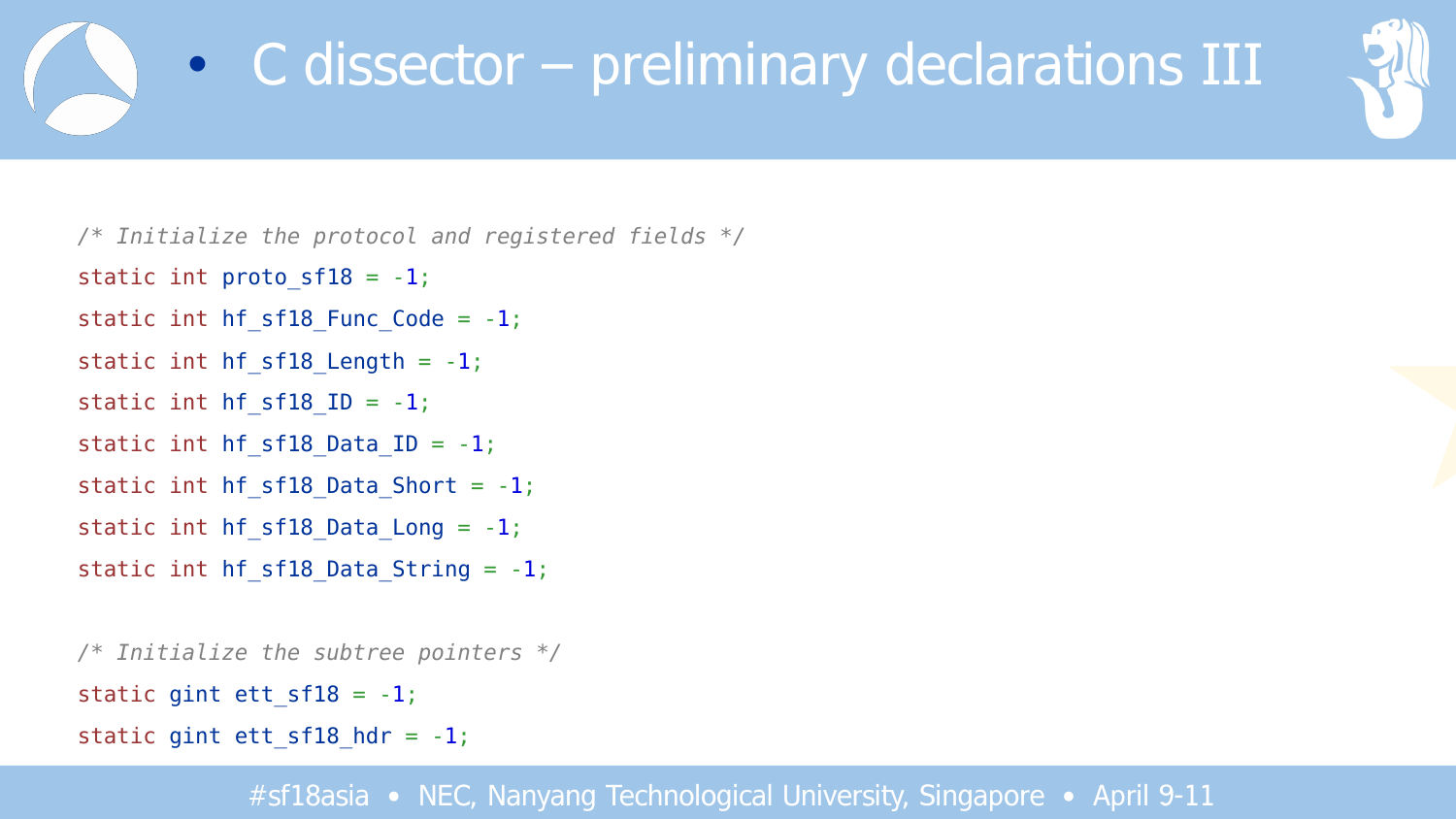

C dissector – preliminary declarations III

/* Initialize the protocol and registered fields */
static int proto_sf18 = -1;
static int hf_sf18_Func_Code = -1;
static int hf_sf18_Length = -1;
static int hf_sf18_ID = -1;
static int hf_sf18_Data_ID = -1;
static int hf_sf18_Data_Short = -1;
static int hf_sf18_Data_Long = -1;
static int hf_sf18_Data_String = -1;

/* Initialize the subtree pointers */
static gint ett_sf18 = -1;
static gint ett_sf18_hdr = -1;